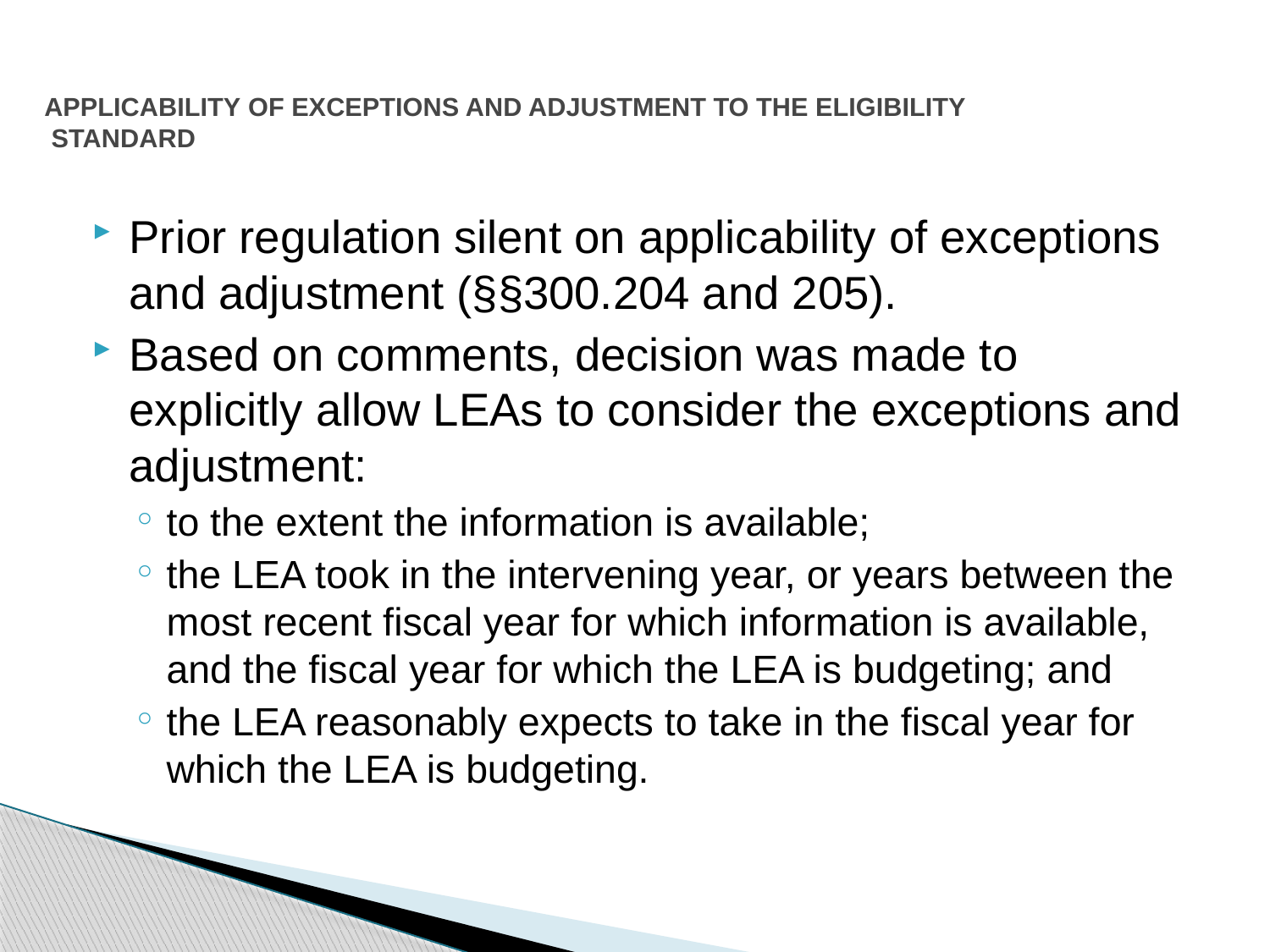

# APPLICABILITY of Exceptions and ADJUSTMENT TO the Eligibility Standard
Prior regulation silent on applicability of exceptions and adjustment (§§300.204 and 205).
Based on comments, decision was made to explicitly allow LEAs to consider the exceptions and adjustment:
to the extent the information is available;
the LEA took in the intervening year, or years between the most recent fiscal year for which information is available, and the fiscal year for which the LEA is budgeting; and
the LEA reasonably expects to take in the fiscal year for which the LEA is budgeting.